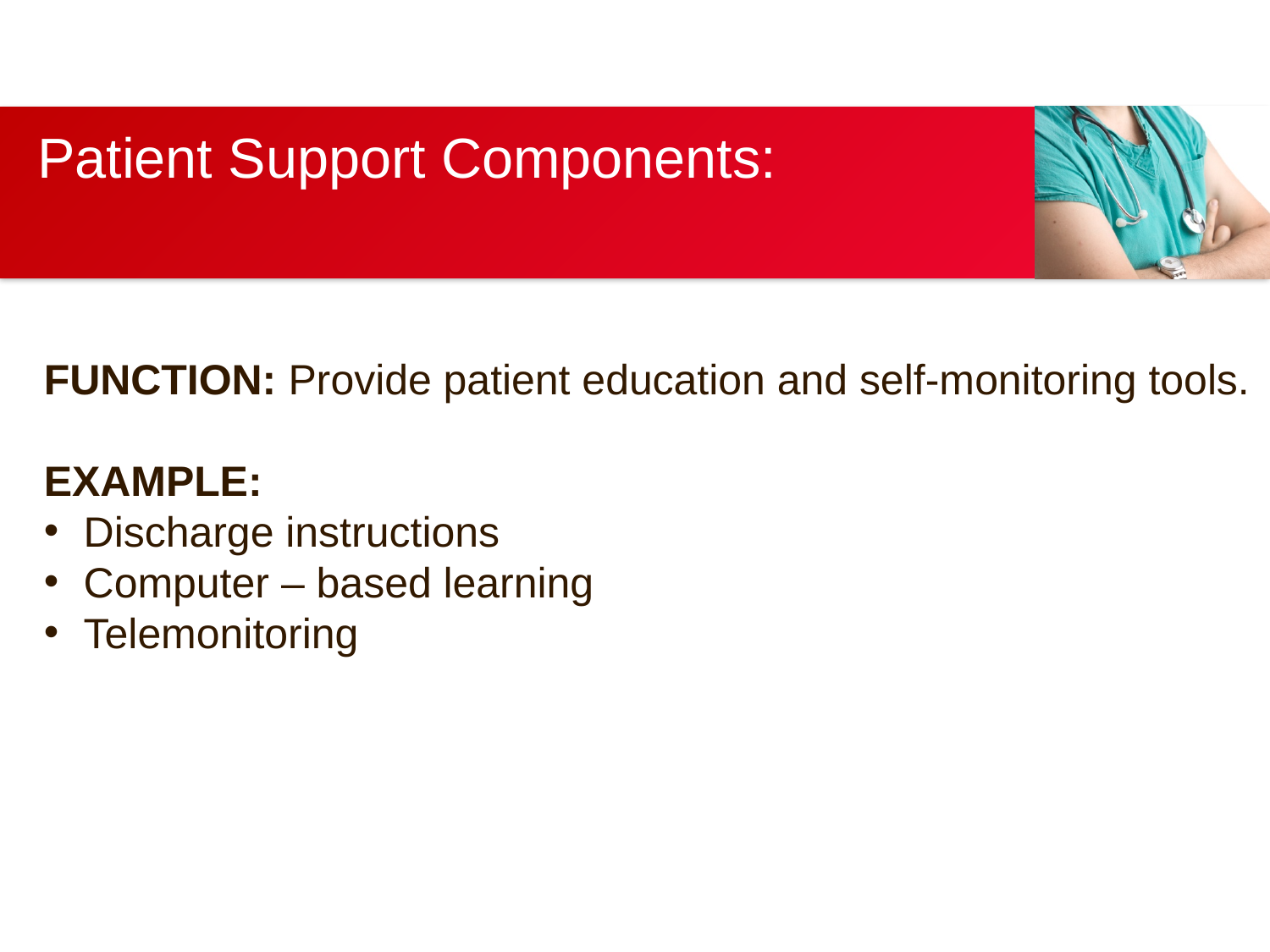

# Patient Support Components:
FUNCTION: Provide patient education and self-monitoring tools.

EXAMPLE:
Discharge instructions
Computer – based learning
Telemonitoring
This is an example text. Go ahead and replace it with your own text. This is an example text. Go ahead and replace it with your own text.
This is an example text. Go ahead and replace it with your own text.
This is an example text. Go ahead and replace it with your own text.